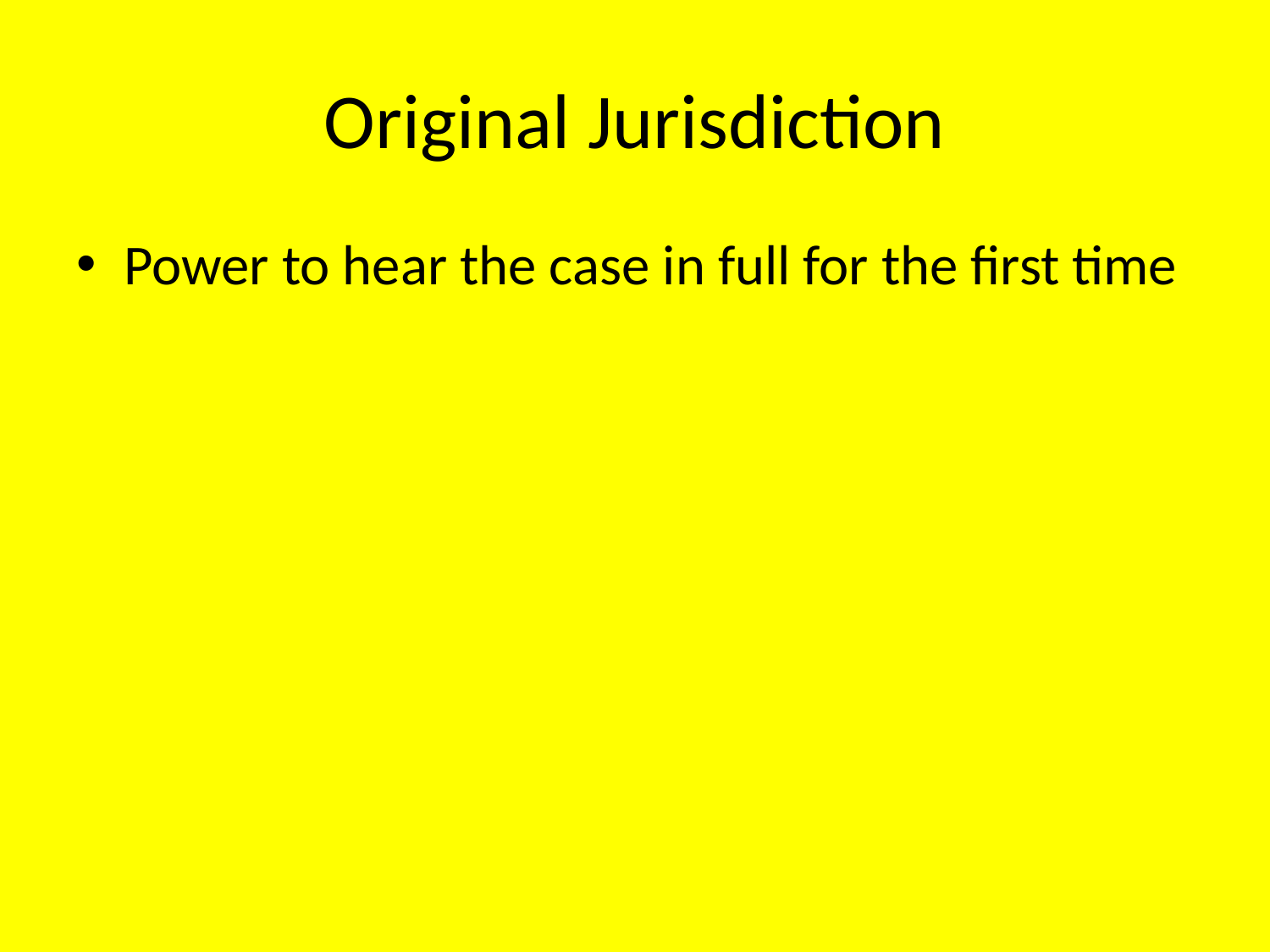

# Original Jurisdiction
Power to hear the case in full for the first time